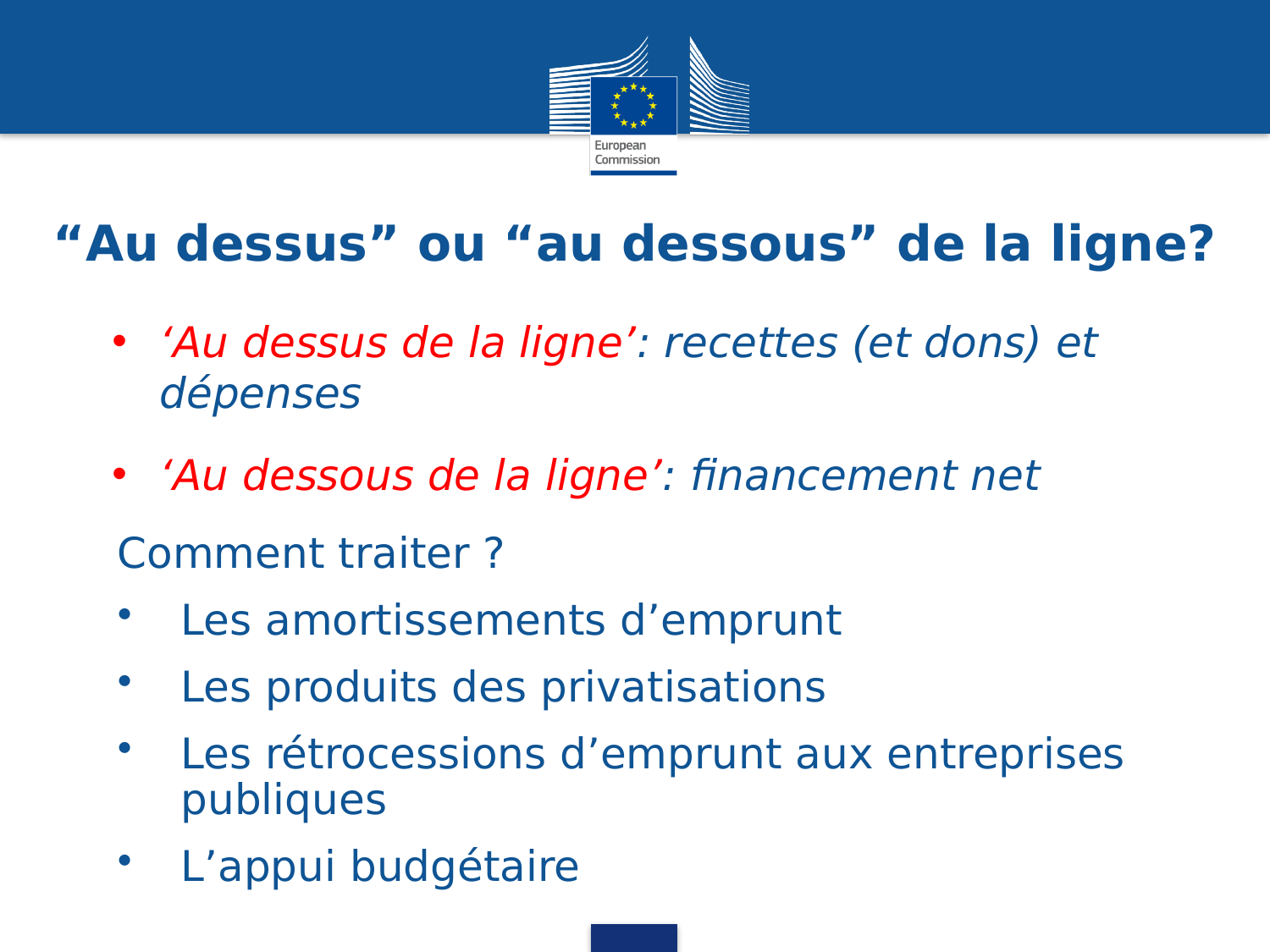

# “Au dessus” ou “au dessous” de la ligne?
‘Au dessus de la ligne’: recettes (et dons) et dépenses
‘Au dessous de la ligne’: financement net

Comment traiter ?
Les amortissements d’emprunt
Les produits des privatisations
Les rétrocessions d’emprunt aux entreprises publiques
L’appui budgétaire